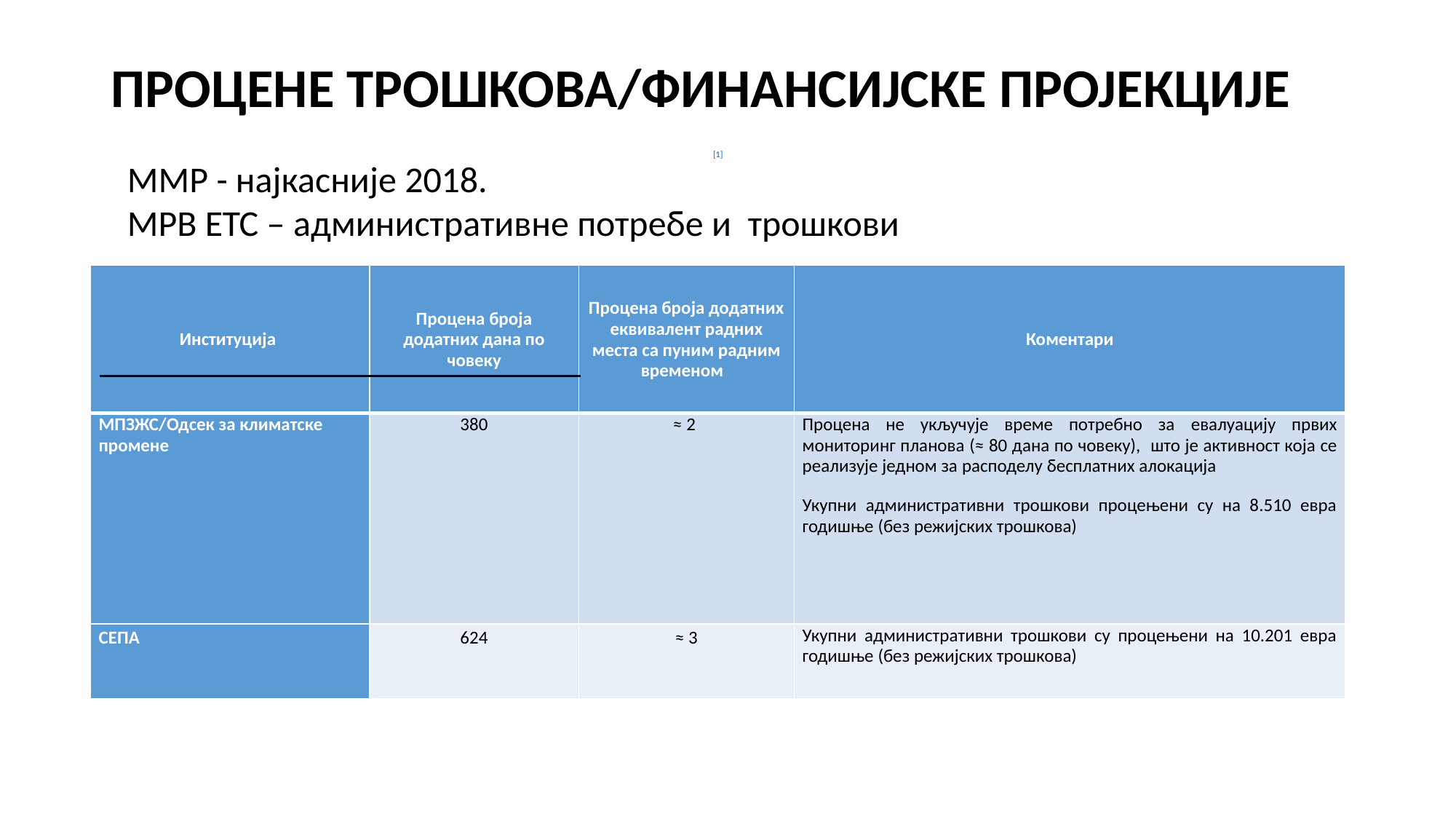

# ПРОЦЕНЕ ТРОШКОВА/ФИНАНСИЈСКЕ ПРОЈЕКЦИЈЕ
ММР - најкасније 2018.
МРВ ЕТС – административне потребе и  трошкови

[1]
| Институција | Процена броја додатних дана по човеку | Процена броја додатних еквивалент радних места са пуним радним временом | Коментари |
| --- | --- | --- | --- |
| МПЗЖС/Одсек за климатске промене | 380 | ≈ 2 | Процена не укључује време потребно за евалуацију првих мониторинг планова (≈ 80 дана по човеку), што је активност која се реализује једном за расподелу бесплатних алокација Укупни административни трошкови процењени су на 8.510 евра годишње (без режијских трошкова) |
| СЕПА | 624 | ≈ 3 | Укупни административни трошкови су процењени на 10.201 евра годишње (без режијских трошкова) |